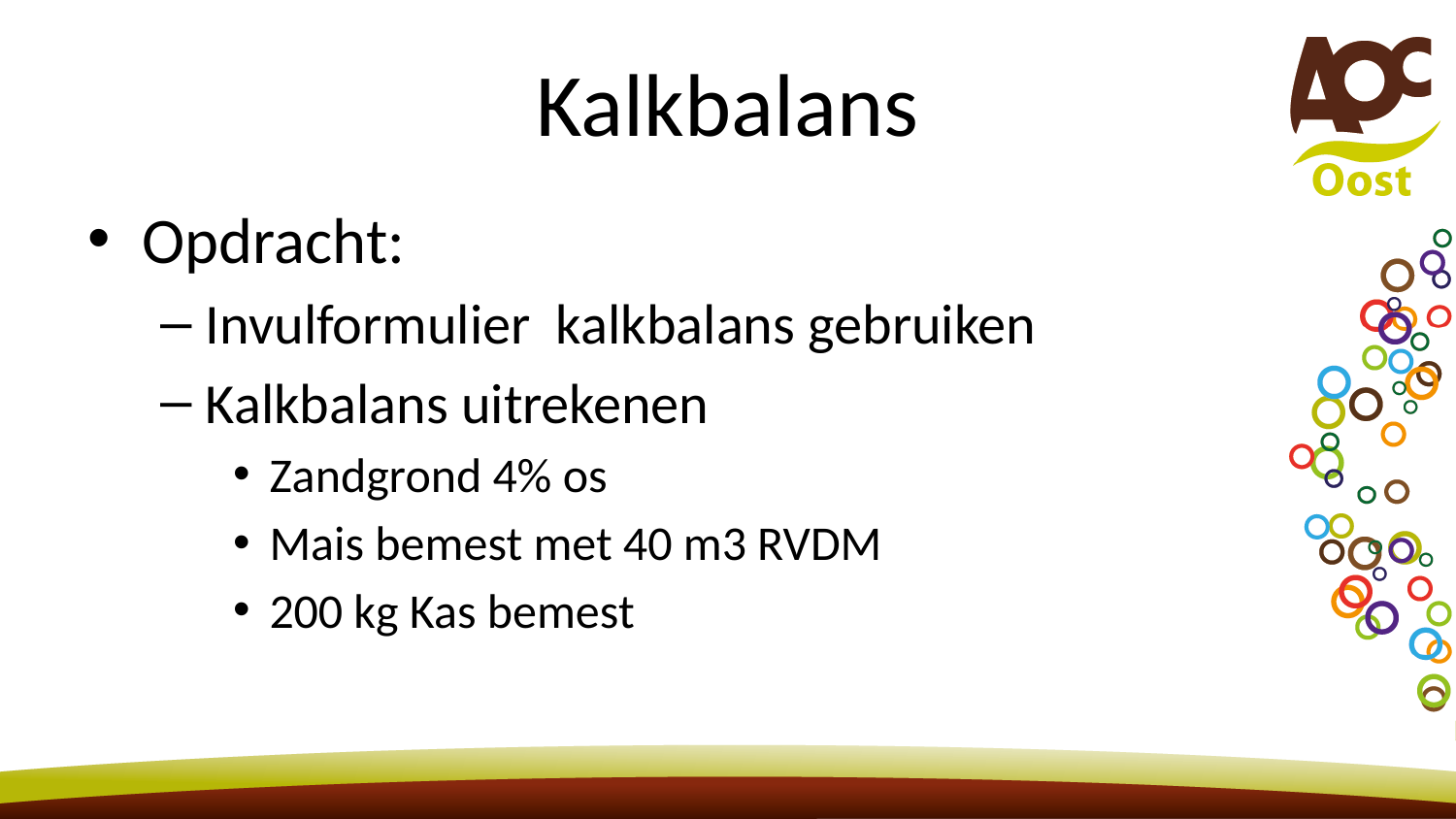

# Kalkbalans
Opdracht:
Invulformulier  kalkbalans gebruiken
Kalkbalans uitrekenen
Zandgrond 4% os
Mais bemest met 40 m3 RVDM
200 kg Kas bemest